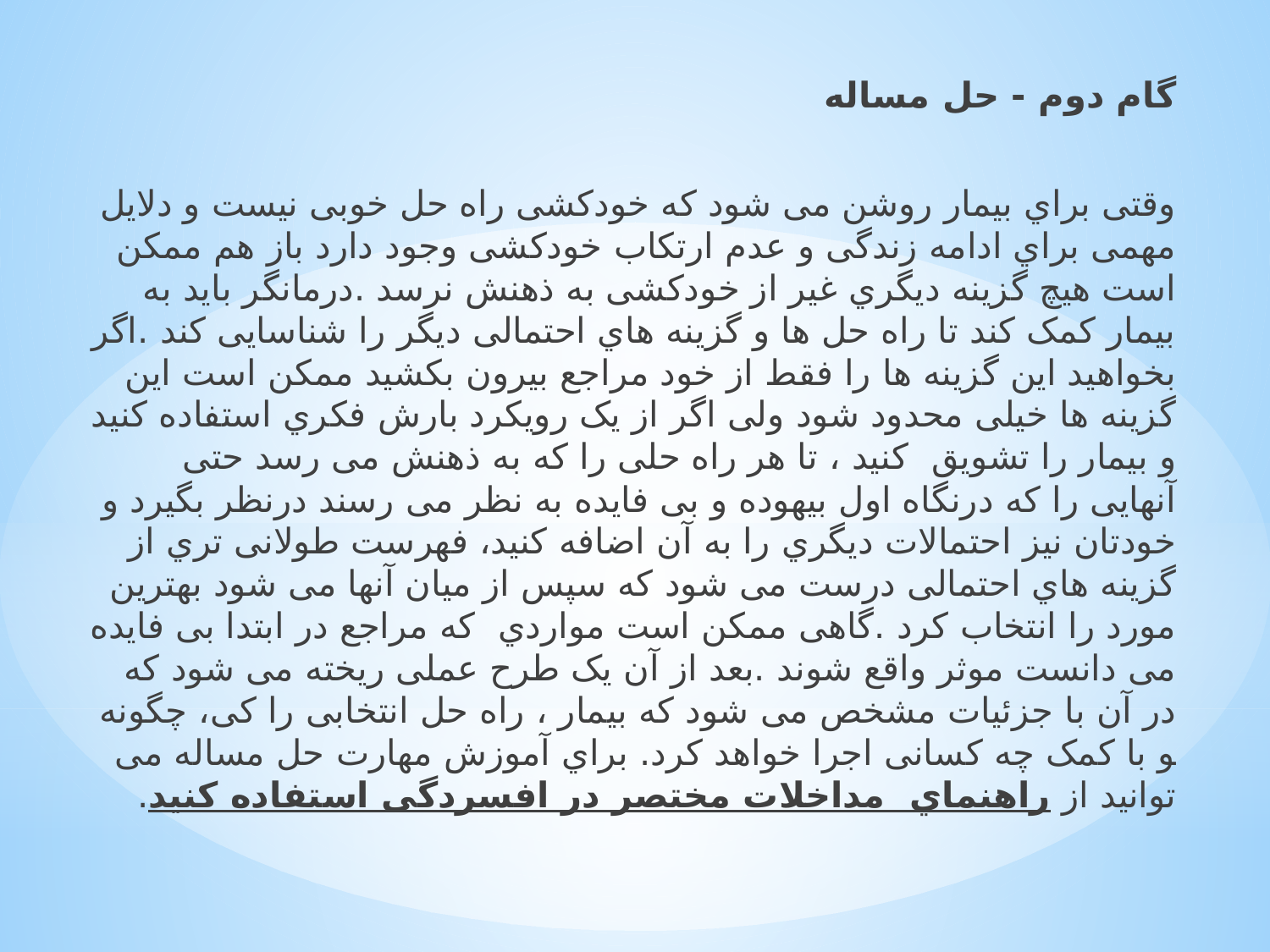

ﮔﺎم دوم - ﺣﻞ ﻣﺴﺎﻟﻪ

وﻗﺘﯽ ﺑﺮاي ﺑﯿﻤﺎر روﺷﻦ ﻣﯽ ﺷﻮد ﮐﻪ ﺧﻮدﮐﺸﯽ راه ﺣﻞ ﺧﻮﺑﯽ ﻧﯿﺴﺖ و دﻻﯾﻞ ﻣﻬﻤﯽ ﺑﺮاي اداﻣﻪ زﻧﺪﮔﯽ و ﻋﺪم ارﺗﮑﺎب ﺧﻮدﮐﺸﯽ وﺟﻮد دارد ﺑﺎز ﻫﻢ ﻣﻤﮑﻦ اﺳﺖ ﻫﯿﭻ ﮔﺰﯾﻨﻪ دﯾﮕﺮي ﻏﯿﺮ از ﺧﻮدﮐﺸﯽ ﺑﻪ ذﻫﻨﺶ ﻧﺮﺳﺪ .درﻣﺎﻧﮕﺮ ﺑﺎﯾﺪ ﺑﻪ ﺑﯿﻤﺎر ﮐﻤﮏ ﮐﻨﺪ ﺗﺎ راه ﺣﻞ ﻫﺎ و ﮔﺰﯾﻨﻪ ﻫﺎي اﺣﺘﻤﺎﻟﯽ دﯾﮕﺮ را ﺷﻨﺎﺳﺎﯾﯽ ﮐﻨﺪ .اﮔﺮ ﺑﺨﻮاﻫﯿﺪ اﯾﻦ ﮔﺰﯾﻨﻪ ﻫﺎ را ﻓﻘﻂ از ﺧﻮد ﻣﺮاﺟﻊ ﺑﯿﺮون ﺑﮑﺸﯿﺪ ﻣﻤﮑﻦ اﺳﺖ اﯾﻦ ﮔﺰﯾﻨﻪ ﻫﺎ ﺧﯿﻠﯽ ﻣﺤﺪود ﺷﻮد وﻟﯽ اﮔﺮ از ﯾﮏ روﯾﮑﺮد ﺑﺎرش ﻓﮑﺮي اﺳﺘﻔﺎده ﮐﻨﯿﺪ و ﺑﯿﻤﺎر را ﺗﺸﻮﯾﻖ  ﮐﻨﯿﺪ ، ﺗﺎ ﻫﺮ راه ﺣﻠﯽ را ﮐﻪ ﺑﻪ ذﻫﻨﺶ ﻣﯽ رﺳﺪ ﺣﺘﯽ آﻧﻬﺎﯾﯽ را ﮐﻪ درﻧﮕﺎه اول ﺑﯿﻬﻮده و ﺑﯽ ﻓﺎﯾﺪه ﺑﻪ ﻧﻈﺮ ﻣﯽ رﺳﻨﺪ درﻧﻈﺮ ﺑﮕﯿﺮد و ﺧﻮدﺗﺎن ﻧﯿﺰ اﺣﺘﻤﺎﻻت دﯾﮕﺮي را ﺑﻪ آن اﺿﺎﻓﻪ ﮐﻨﯿﺪ، ﻓﻬﺮﺳﺖ ﻃﻮﻻﻧﯽ ﺗﺮي از ﮔﺰﯾﻨﻪ ﻫﺎي اﺣﺘﻤﺎﻟﯽ درﺳﺖ ﻣﯽ ﺷﻮد ﮐﻪ ﺳﭙﺲ از ﻣﯿﺎن آﻧﻬﺎ ﻣﯽ ﺷﻮد ﺑﻬﺘﺮﯾﻦ ﻣﻮرد را اﻧﺘﺨﺎب ﮐﺮد .ﮔﺎﻫﯽ ﻣﻤﮑﻦ اﺳﺖ ﻣﻮاردي  ﮐﻪ ﻣﺮاﺟﻊ در اﺑﺘﺪا ﺑﯽ ﻓﺎﯾﺪه ﻣﯽ داﻧﺴﺖ ﻣﻮﺛﺮ واﻗﻊ ﺷﻮﻧﺪ .ﺑﻌﺪ از آن ﯾﮏ ﻃﺮح ﻋﻤﻠﯽ رﯾﺨﺘﻪ ﻣﯽ ﺷﻮد ﮐﻪ در آن ﺑﺎ ﺟﺰﺋﯿﺎت ﻣﺸﺨﺺ ﻣﯽ ﺷﻮد ﮐﻪ ﺑﯿﻤﺎر ، راه ﺣﻞ اﻧﺘﺨﺎﺑﯽ را ﮐﯽ، ﭼﮕﻮنه ﻮ ﺑﺎ ﮐﻤﮏ ﭼﻪ ﮐﺴﺎﻧﯽ اﺟﺮا ﺧﻮاﻫﺪ ﮐﺮد. ﺑﺮاي آﻣﻮزش ﻣﻬﺎرت ﺣﻞ ﻣﺴﺎﻟﻪ ﻣﯽ ﺗﻮاﻧﯿﺪ از راﻫﻨﻤﺎي  مداخلات ﻣﺨﺘﺼﺮ در اﻓﺴﺮدﮔﯽ اﺳﺘﻔﺎده ﮐﻨﯿﺪ.